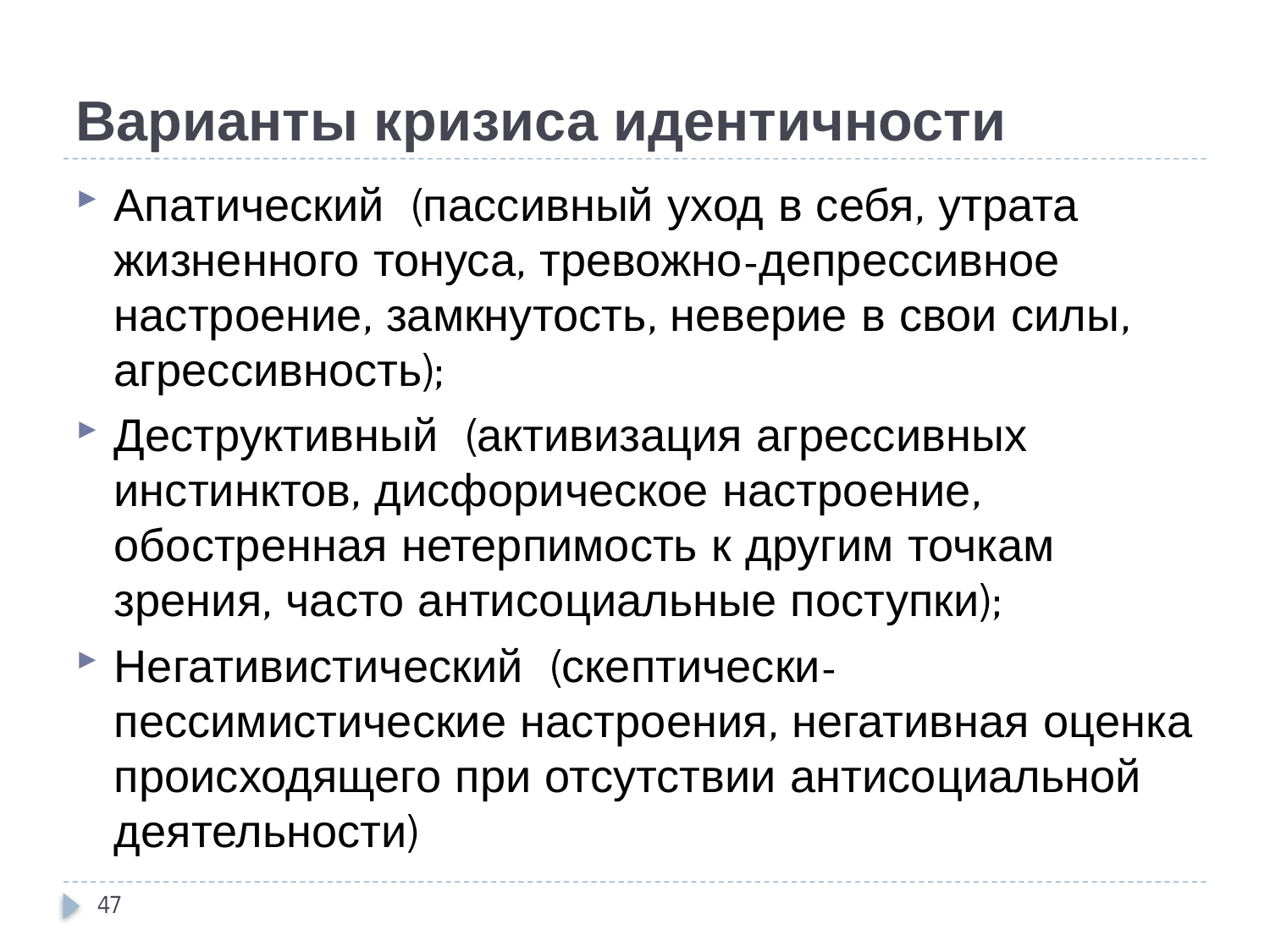

# Варианты кризиса идентичности
Апатический  (пассивный уход в себя, утрата жизненного тонуса, тревожно-депрессивное настроение, замкнутость, неверие в свои силы, агрессивность);
Деструктивный  (активизация агрессивных инстинктов, дисфорическое настроение, обостренная нетерпимость к другим точкам зрения, часто антисоциальные поступки);
Негативистический  (скептически-пессимистические настроения, негативная оценка происходящего при отсутствии антисоциальной деятельности)
47